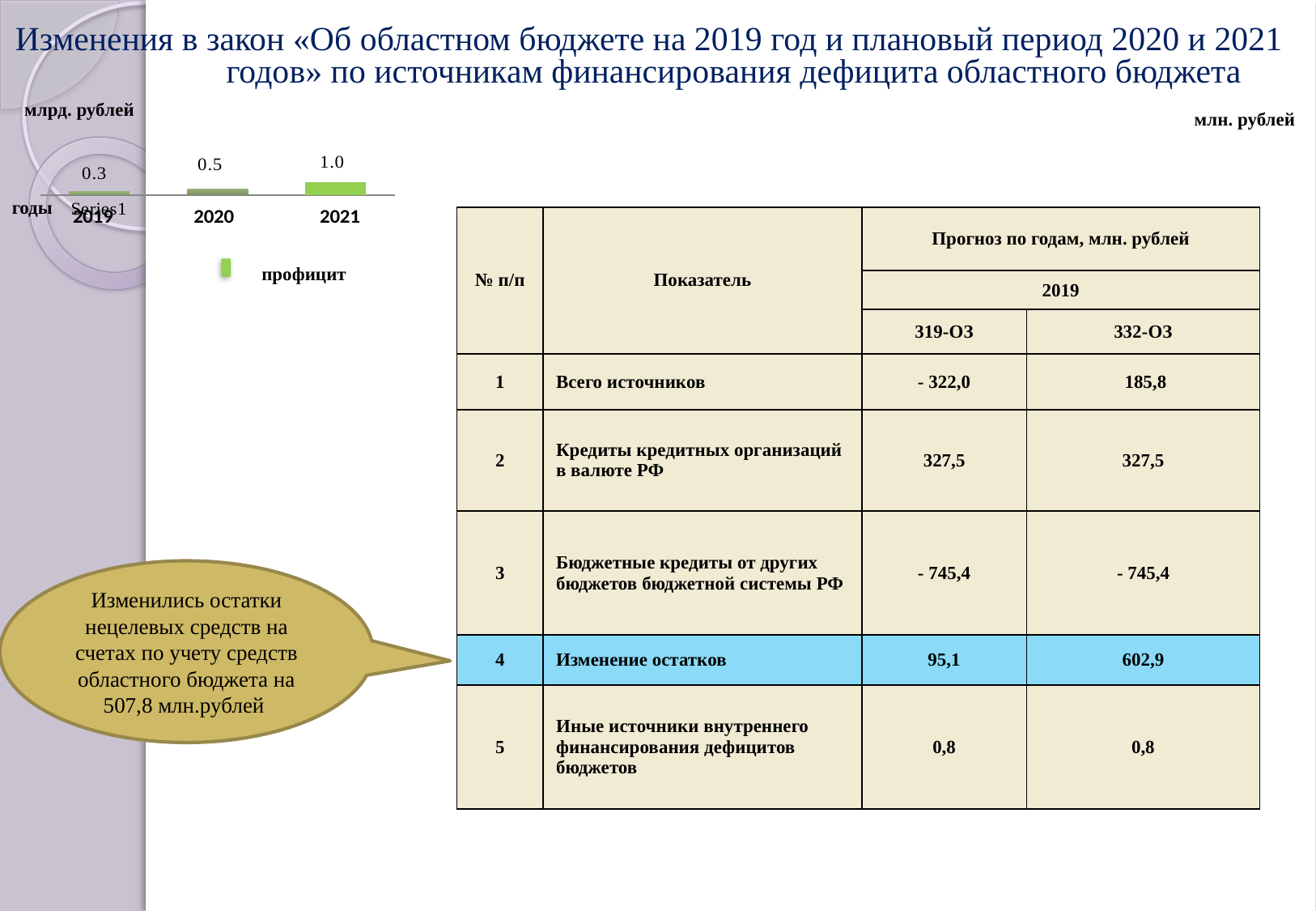

# Изменения в закон «Об областном бюджете на 2019 год и плановый период 2020 и 2021                     годов» по источникам финансирования дефицита областного бюджета
млрд. рублей
млн. рублей

### Chart

| Category | Столбец1 |
|---|---|
|  | 0.3000000000000003 |
|  | 0.5 |
|  | 1.0 |
годы
| № п/п | Показатель | Прогноз по годам, млн. рублей |  |
| --- | --- | --- | --- |
|  |  | 2019 |  |
|  |  | 319-ОЗ | 332-ОЗ |
| 1 | Всего источников | - 322,0 | 185,8 |
| 2 | Кредиты кредитных организаций в валюте РФ | 327,5 | 327,5 |
| 3 | Бюджетные кредиты от других бюджетов бюджетной системы РФ | - 745,4 | - 745,4 |
| 4 | Изменение остатков | 95,1 | 602,9 |
| 5 | Иные источники внутреннего финансирования дефицитов бюджетов | 0,8 | 0,8 |
профицит

Изменились остатки нецелевых средств на счетах по учету средств областного бюджета на 507,8 млн.рублей